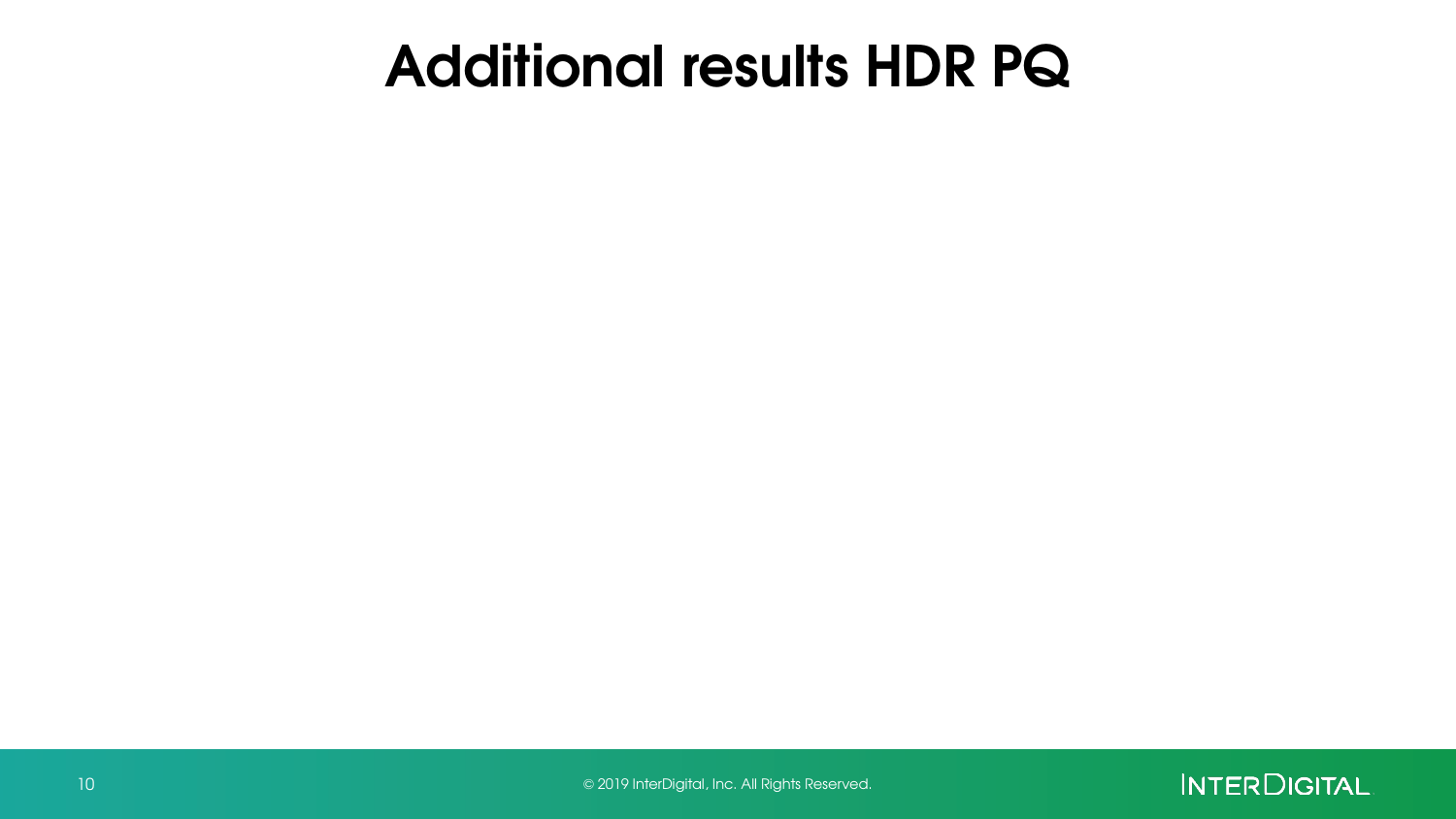

# Additional results HDR PQ

10
© 2019 InterDigital, Inc. All Rights Reserved.